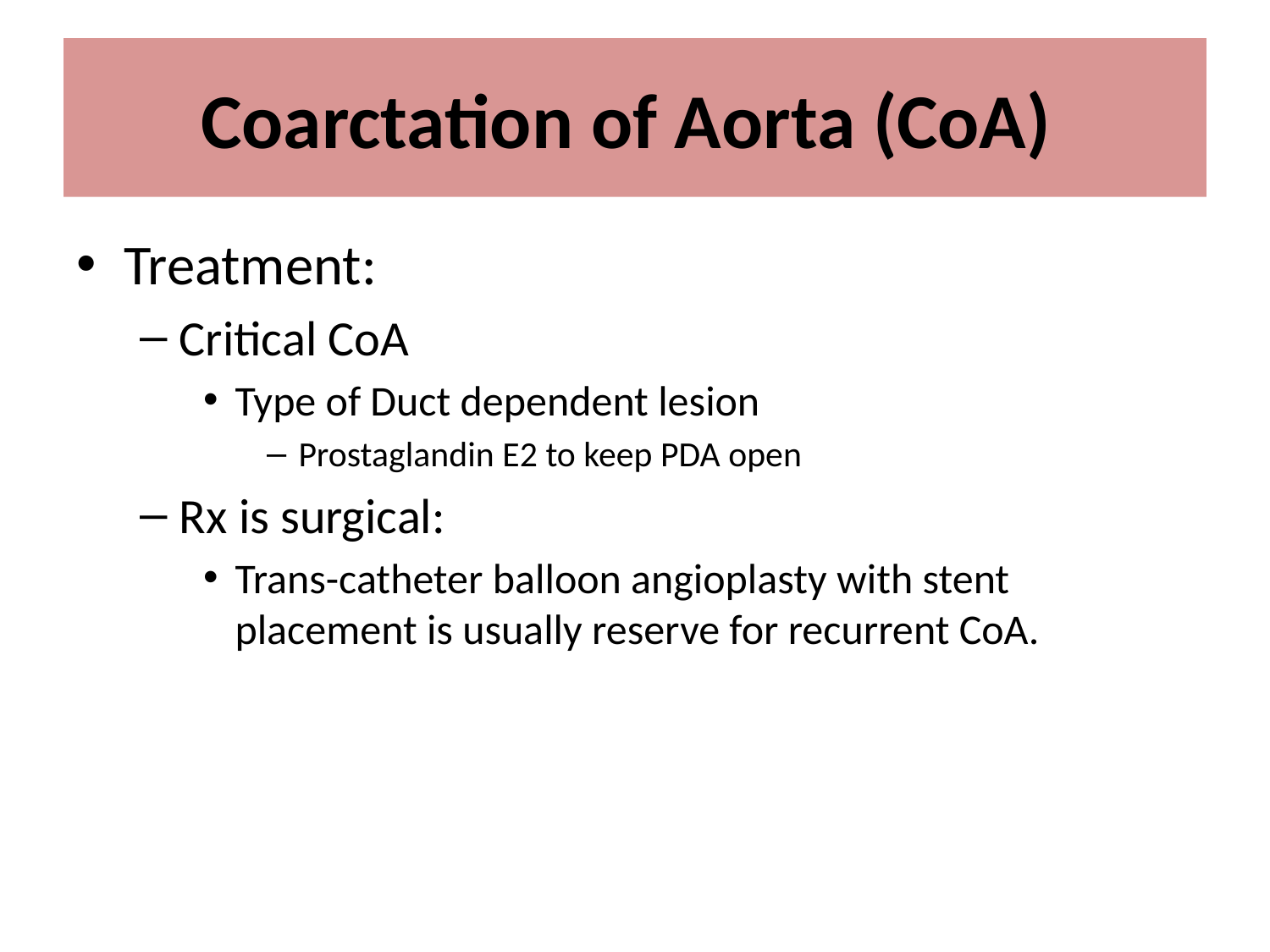

# Coarctation of Aorta (CoA)
Treatment:
Critical CoA
Type of Duct dependent lesion
Prostaglandin E2 to keep PDA open
Rx is surgical:
Trans-catheter balloon angioplasty with stent placement is usually reserve for recurrent CoA.